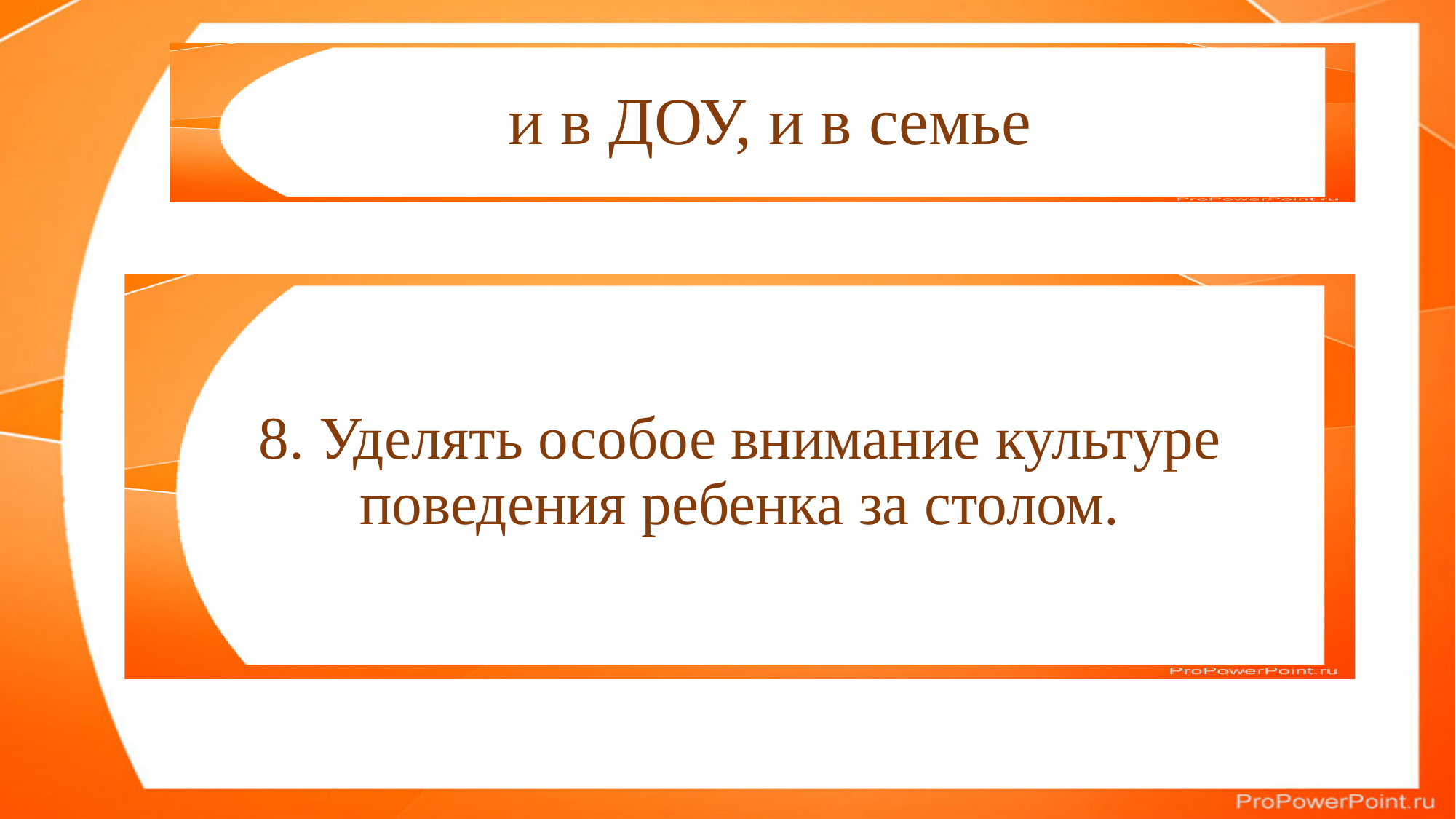

# и в ДОУ, и в семье

8. Уделять особое внимание культуре поведения ребенка за столом.